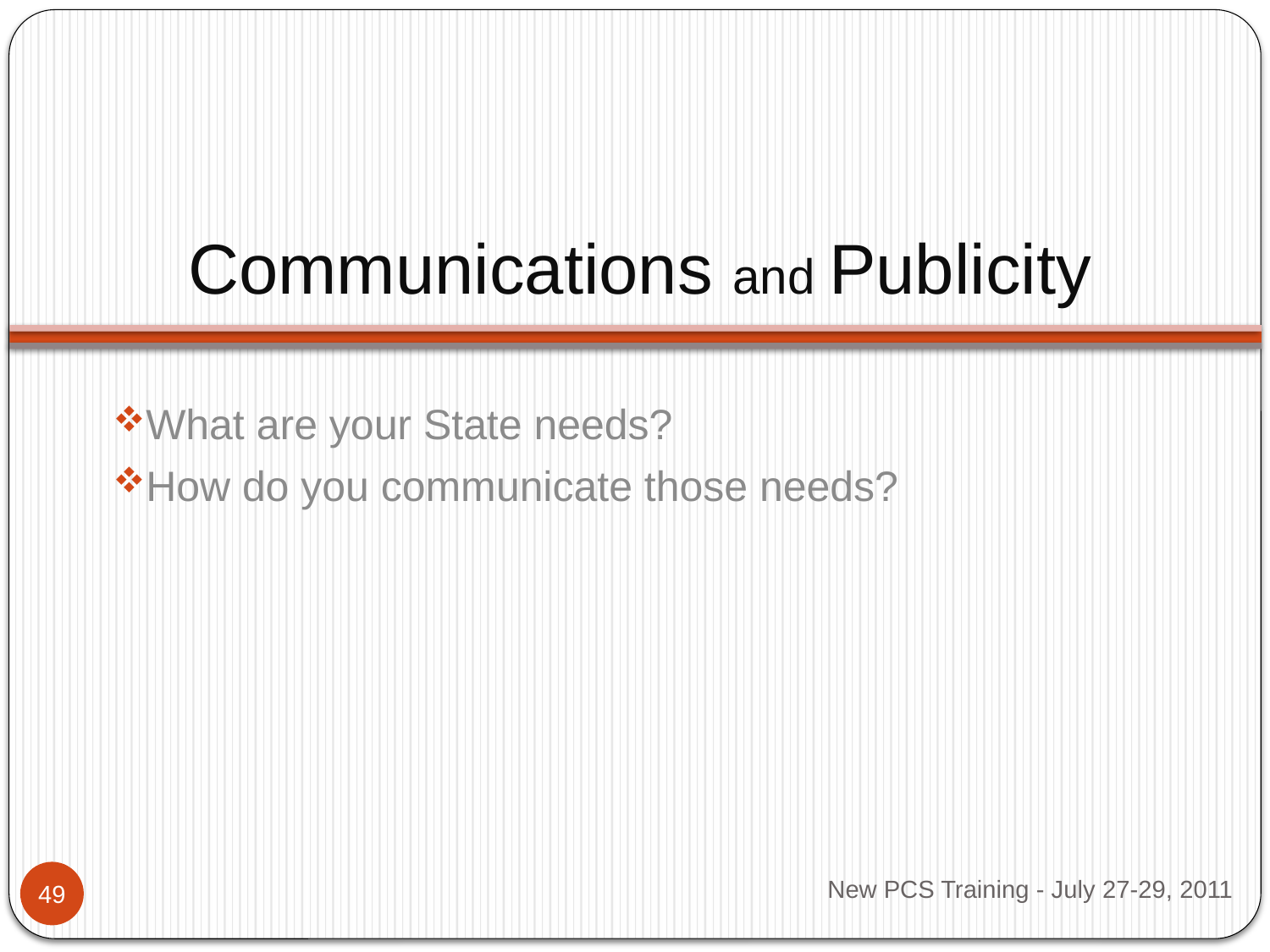

# Communications and Publicity
What are your State needs?
How do you communicate those needs?
New PCS Training - July 27-29, 2011
49